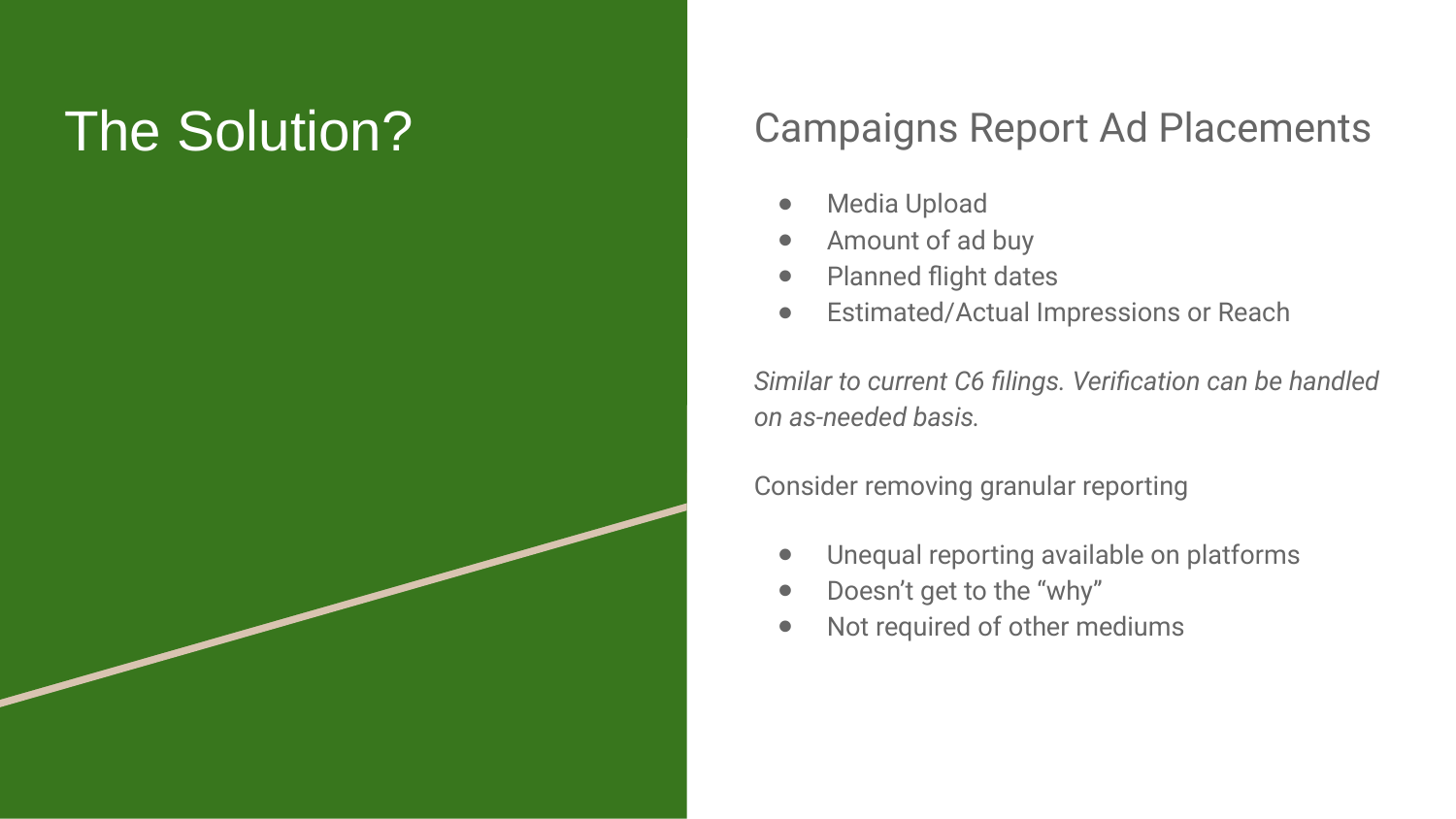

# The Solution?
Campaigns Report Ad Placements
Media Upload
Amount of ad buy
Planned flight dates
Estimated/Actual Impressions or Reach
Similar to current C6 filings. Verification can be handled on as-needed basis.
Consider removing granular reporting
Unequal reporting available on platforms
Doesn’t get to the “why”
Not required of other mediums